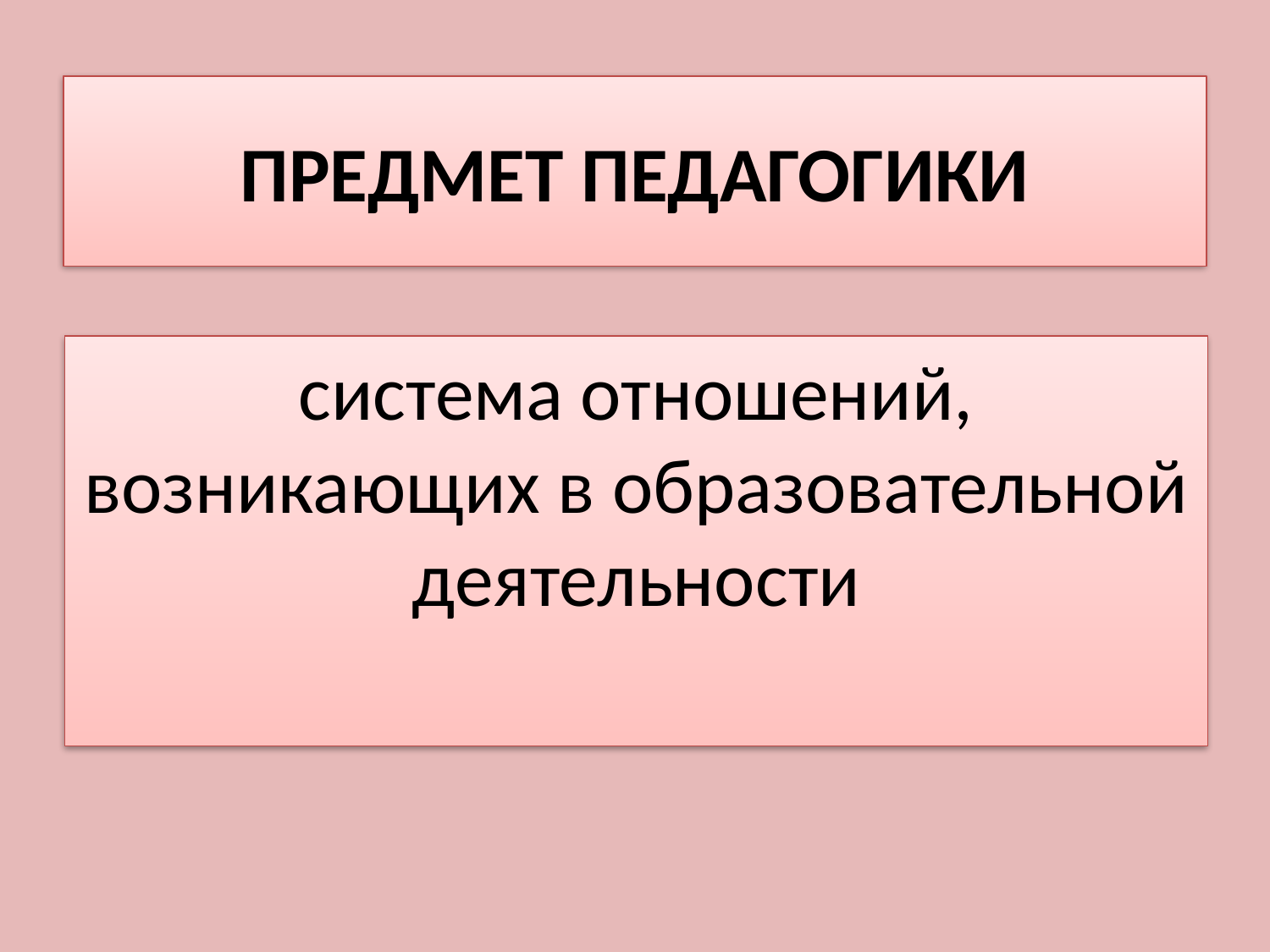

# ПРЕДМЕТ ПЕДАГОГИКИ
система отношений, возникающих в образовательной деятельности